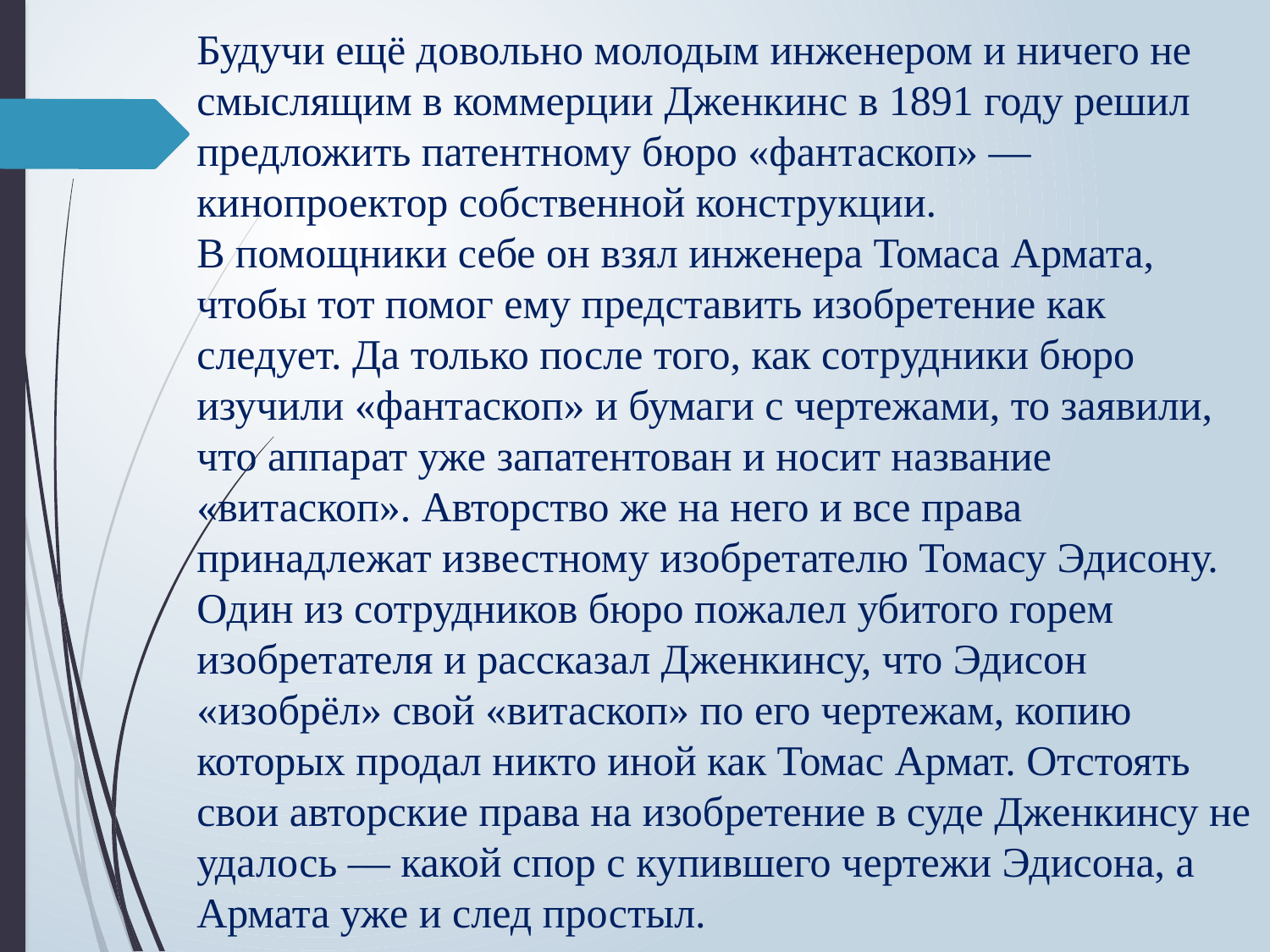

Будучи ещё довольно молодым инженером и ничего не смыслящим в коммерции Дженкинс в 1891 году решил предложить патентному бюро «фантаскоп» — кинопроектор собственной конструкции.
В помощники себе он взял инженера Томаса Армата, чтобы тот помог ему представить изобретение как следует. Да только после того, как сотрудники бюро изучили «фантаскоп» и бумаги с чертежами, то заявили, что аппарат уже запатентован и носит название «витаскоп». Авторство же на него и все права принадлежат известному изобретателю Томасу Эдисону. Один из сотрудников бюро пожалел убитого горем изобретателя и рассказал Дженкинсу, что Эдисон «изобрёл» свой «витаскоп» по его чертежам, копию которых продал никто иной как Томас Армат. Отстоять свои авторские права на изобретение в суде Дженкинсу не удалось — какой спор с купившего чертежи Эдисона, а Армата уже и след простыл.